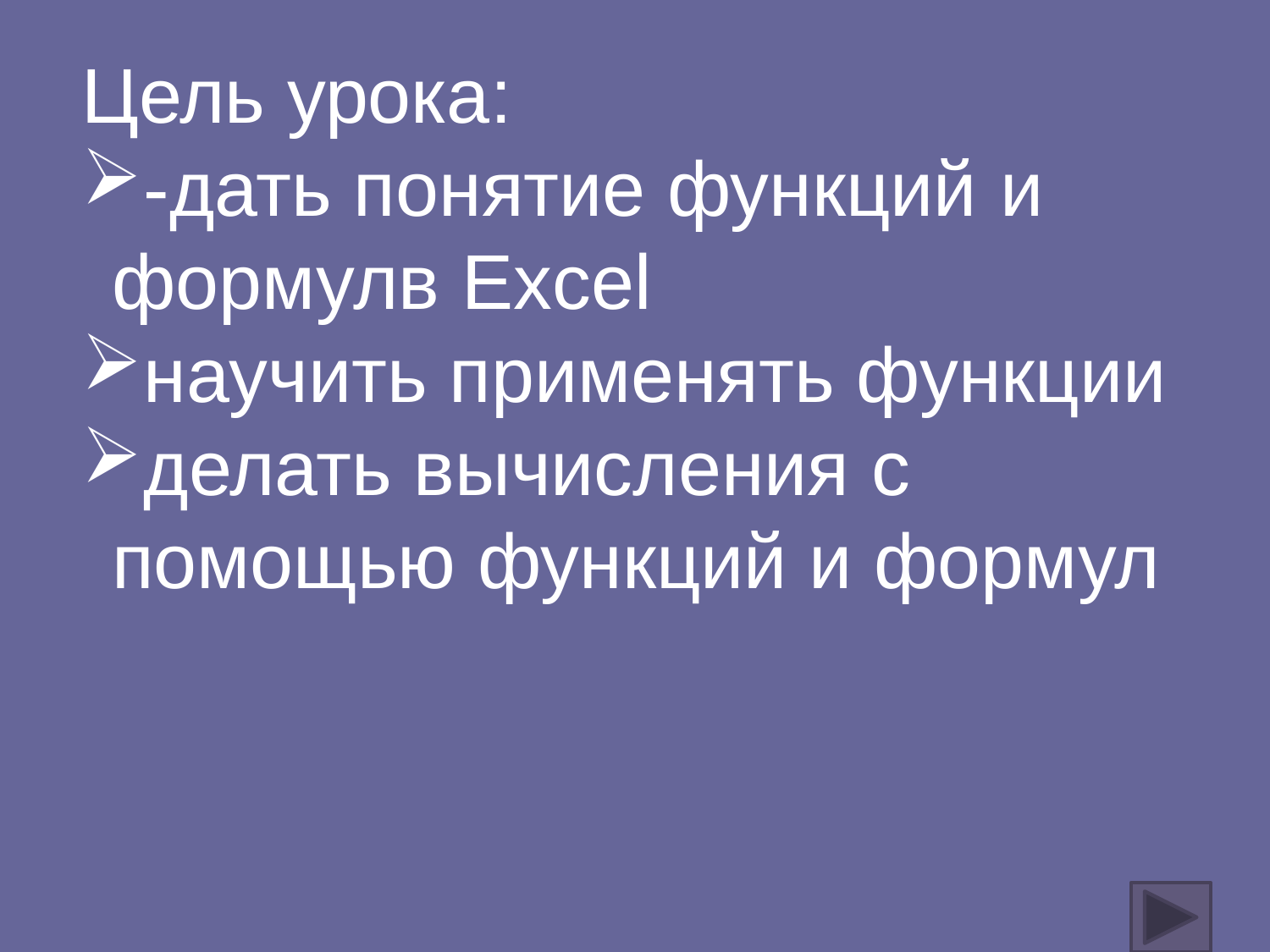

Цель урока:
-дать понятие функций и формулв Excel
научить применять функции
делать вычисления с помощью функций и формул